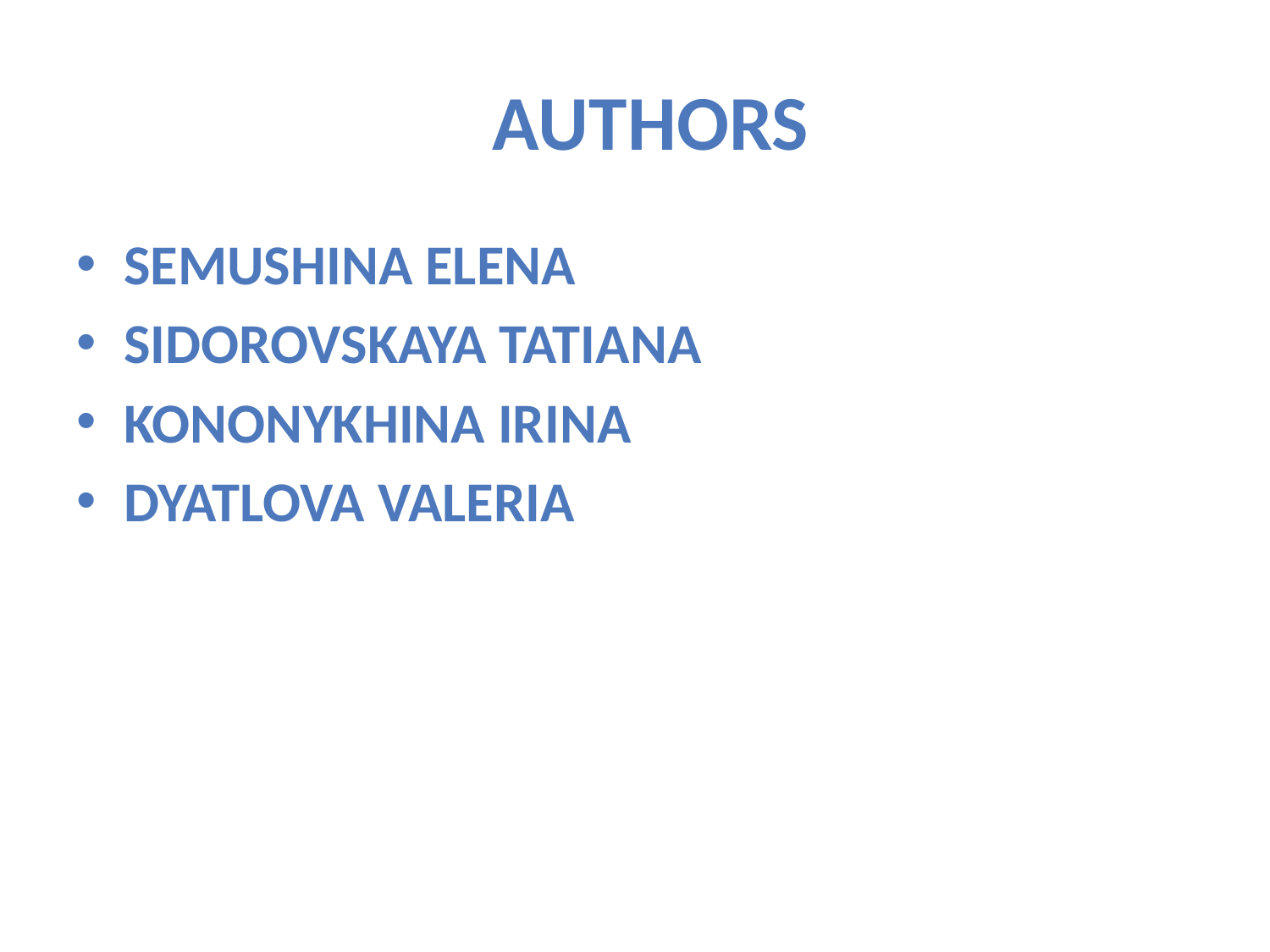

# Authors
Semushina Elena
Sidorovskaya Tatiana
Kononykhina Irina
Dyatlova Valeria